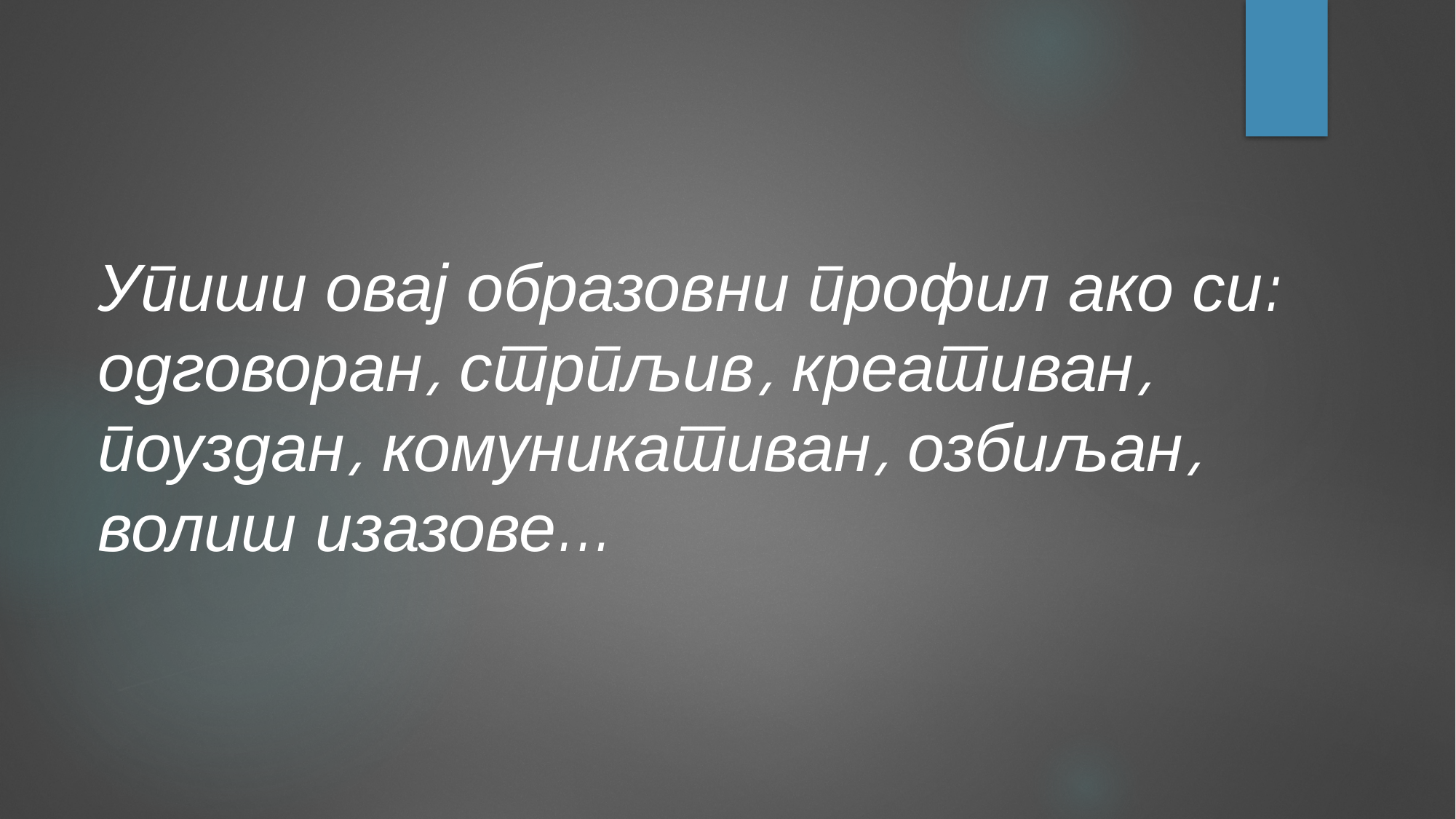

Упиши овај образовни профил ако си: одговоран, стрпљив, креативан, поуздан, комуникативан, озбиљан, волиш изазове...